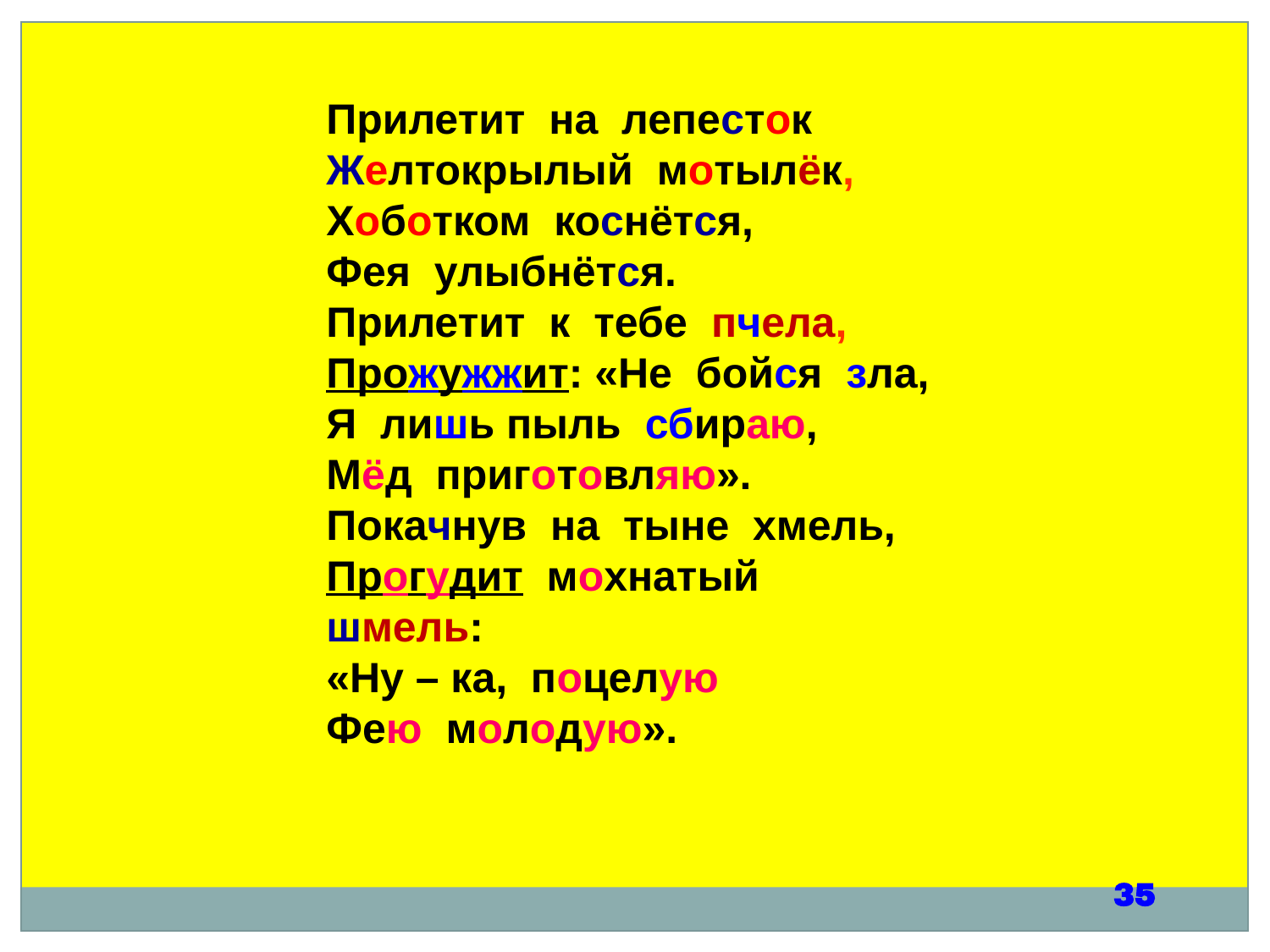

Прилетит  на  лепесток
Желтокрылый  мотылёк,
Хоботком  коснётся,
Фея  улыбнётся.
Прилетит  к  тебе  пчела,
Прожужжит: «Не  бойся  зла,
Я  лишь пыль  сбираю,
Мёд  приготовляю».
Покачнув  на  тыне  хмель,
Прогудит  мохнатый  шмель:
«Ну – ка,  поцелую
Фею  молодую».
35